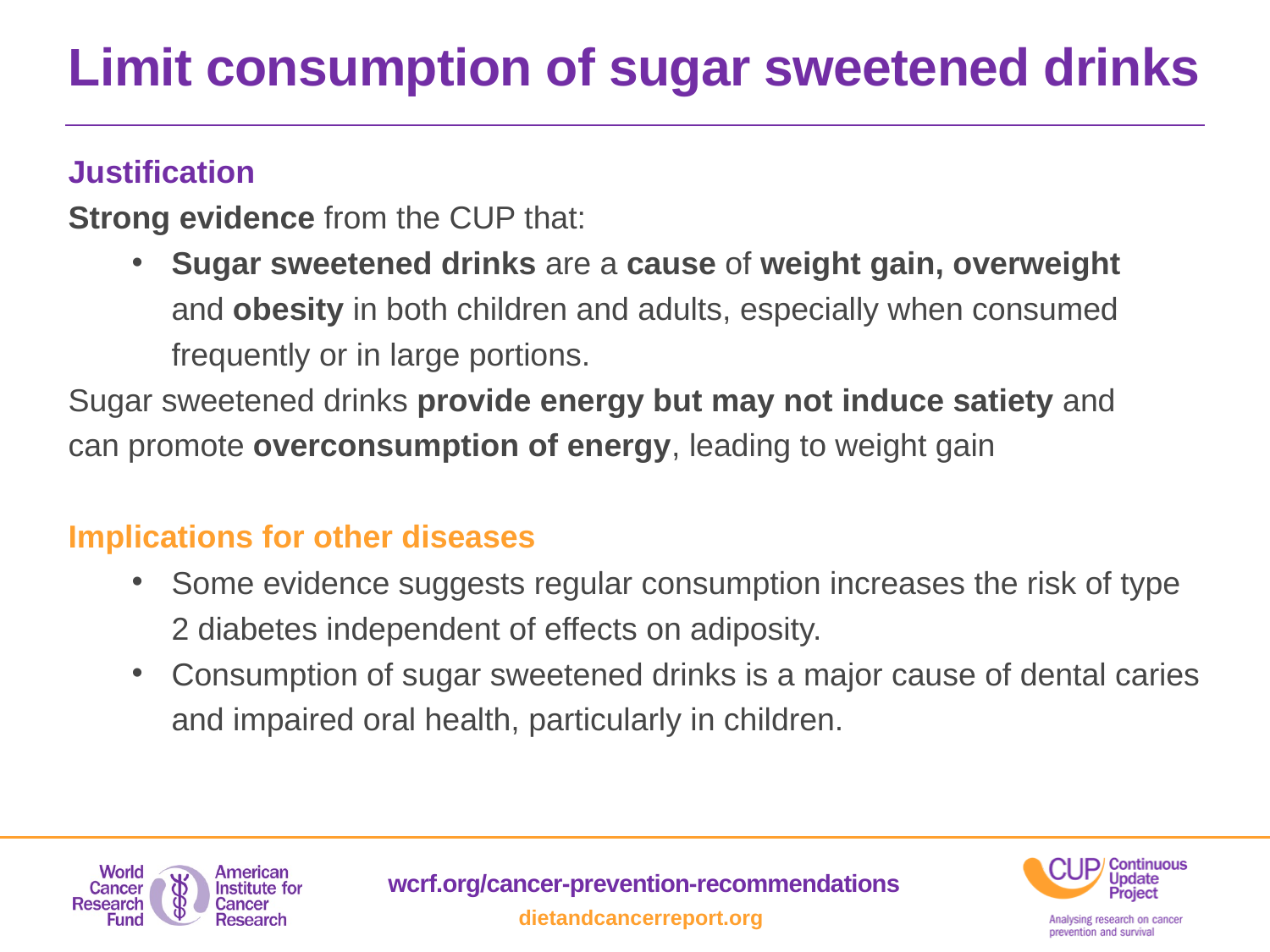

Limit consumption of sugar sweetened drinks
Justification
Strong evidence from the CUP that:
Sugar sweetened drinks are a cause of weight gain, overweight
and obesity in both children and adults, especially when consumed frequently or in large portions.
Sugar sweetened drinks provide energy but may not induce satiety and
can promote overconsumption of energy, leading to weight gain

Implications for other diseases
Some evidence suggests regular consumption increases the risk of type 2 diabetes independent of effects on adiposity.
Consumption of sugar sweetened drinks is a major cause of dental caries and impaired oral health, particularly in children.

wcrf.org/cancer-prevention-recommendations